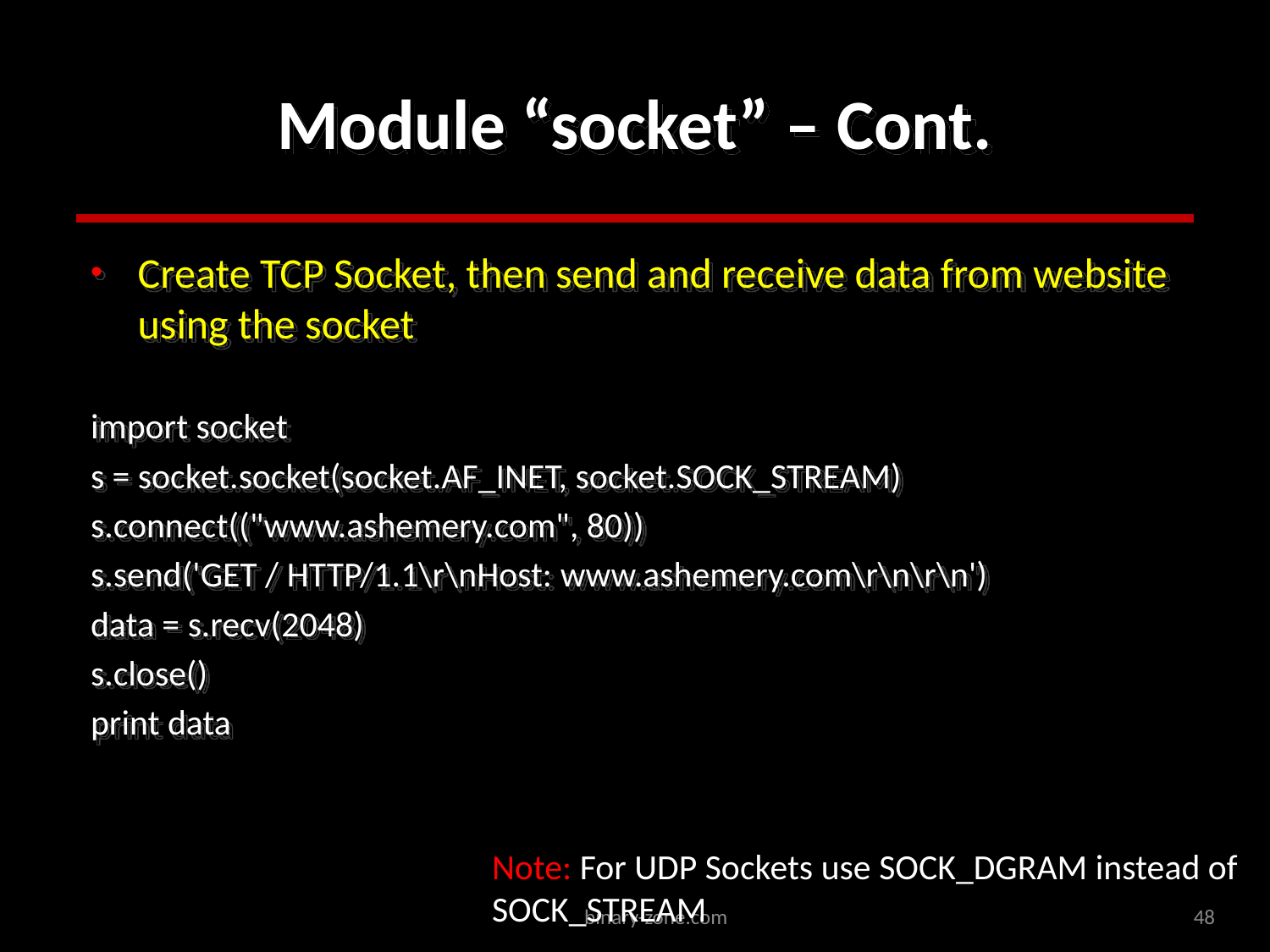

# Module “socket” – Cont.
Create TCP Socket, then send and receive data from website using the socket

import socket
s = socket.socket(socket.AF_INET, socket.SOCK_STREAM)
s.connect(("www.ashemery.com", 80))
s.send('GET / HTTP/1.1\r\nHost: www.ashemery.com\r\n\r\n')
data = s.recv(2048)
s.close()
print data
Note: For UDP Sockets use SOCK_DGRAM instead of SOCK_STREAM